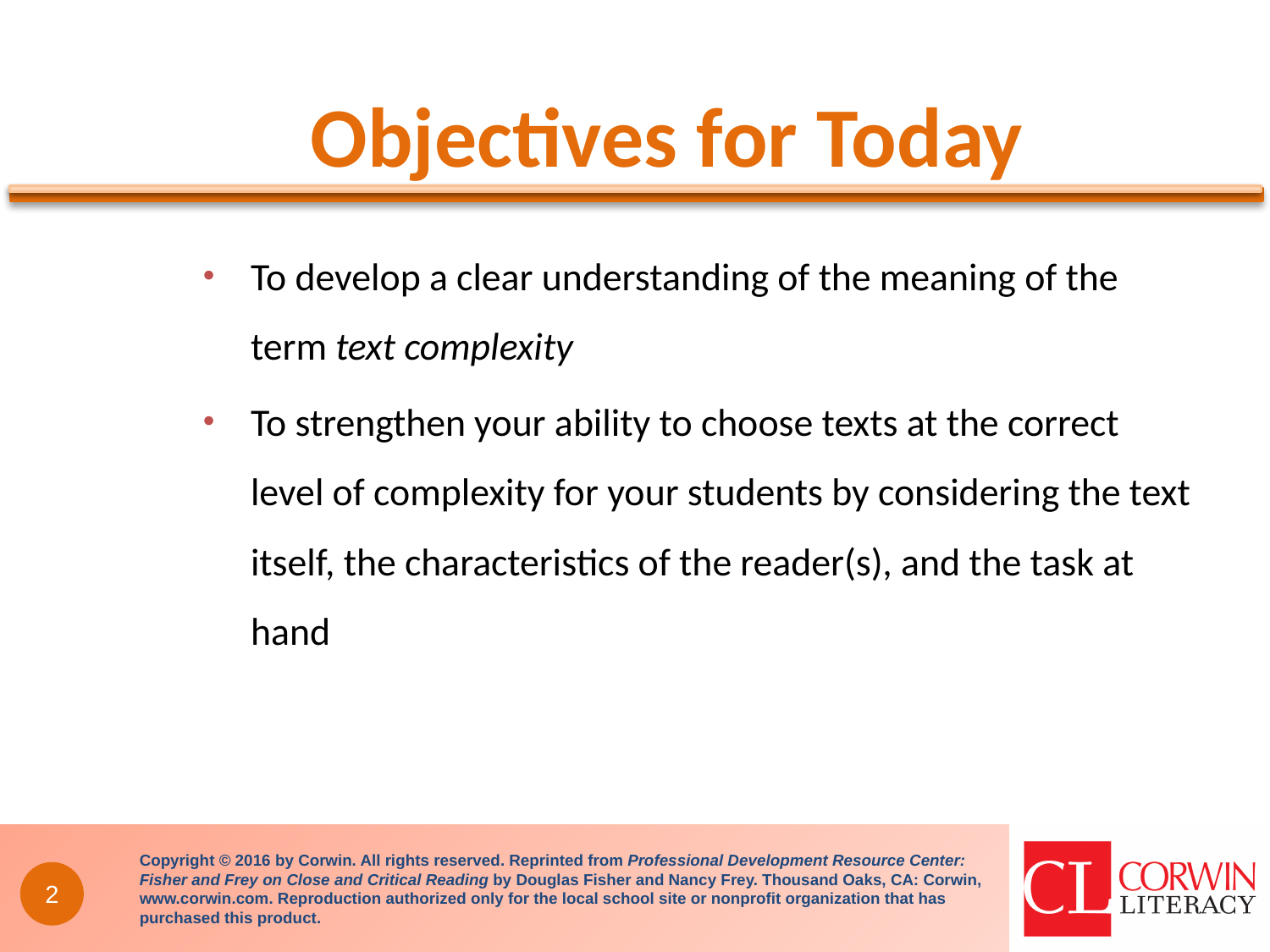

# Objectives for Today
To develop a clear understanding of the meaning of the term text complexity
To strengthen your ability to choose texts at the correct level of complexity for your students by considering the text itself, the characteristics of the reader(s), and the task at hand

Copyright © 2016 by Corwin. All rights reserved. Reprinted from Professional Development Resource Center: Fisher and Frey on Close and Critical Reading by Douglas Fisher and Nancy Frey. Thousand Oaks, CA: Corwin, www.corwin.com. Reproduction authorized only for the local school site or nonprofit organization that has purchased this product.
2